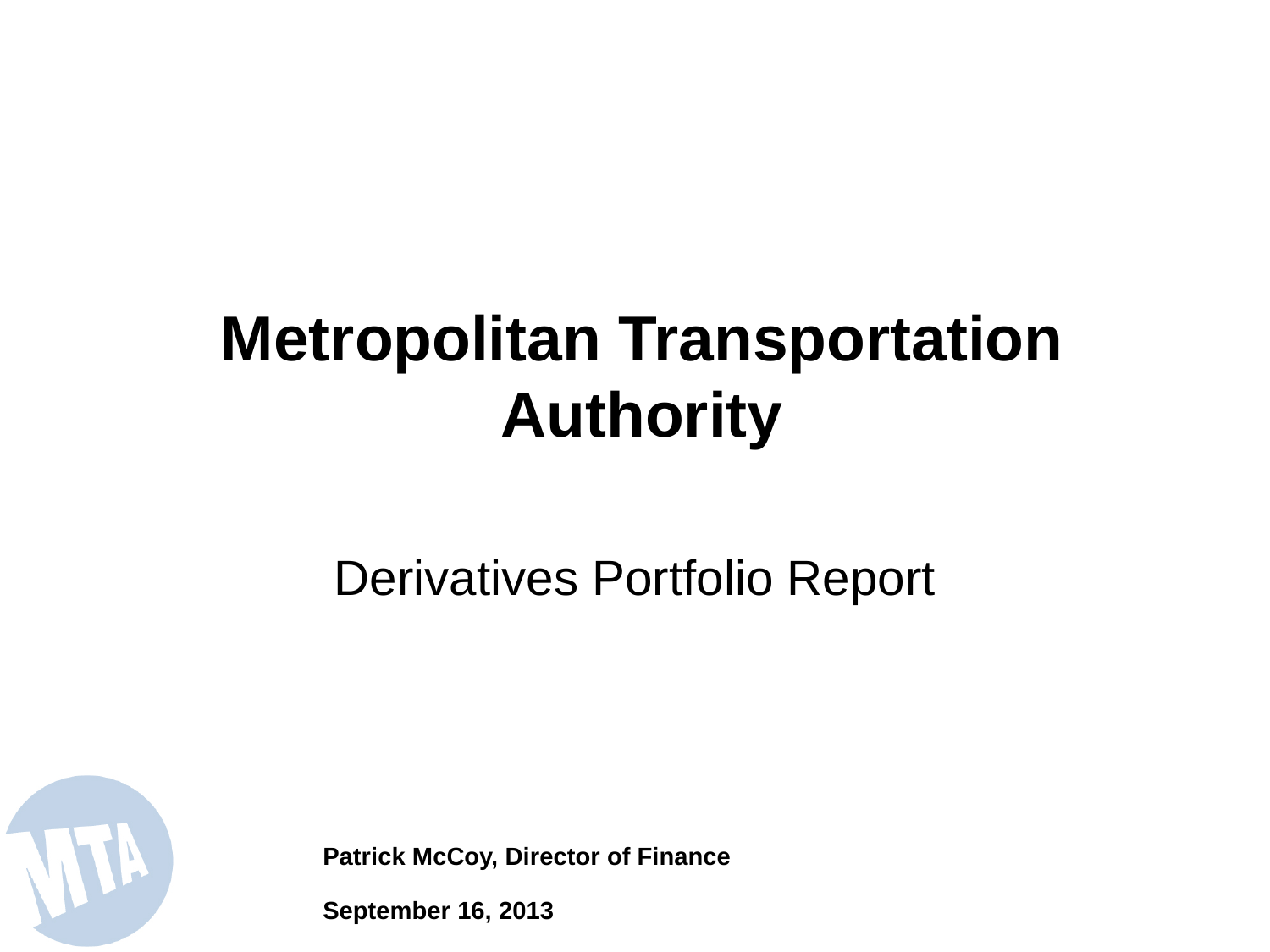

Metropolitan Transportation Authority
Derivatives Portfolio Report
Patrick McCoy, Director of Finance
September 16, 2013